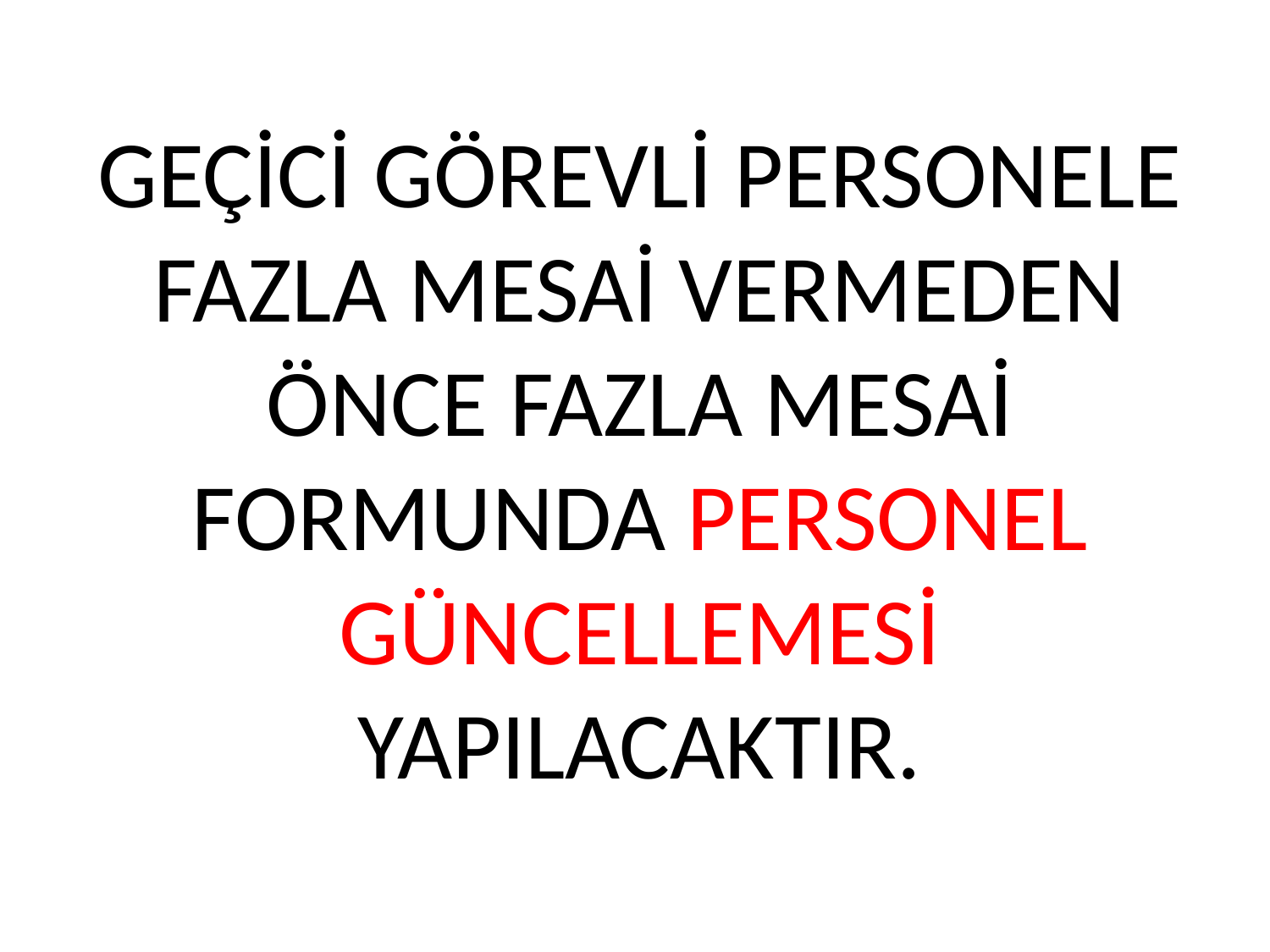

GEÇİCİ GÖREVLİ PERSONELE FAZLA MESAİ VERMEDEN ÖNCE FAZLA MESAİ FORMUNDA PERSONEL GÜNCELLEMESİ YAPILACAKTIR.